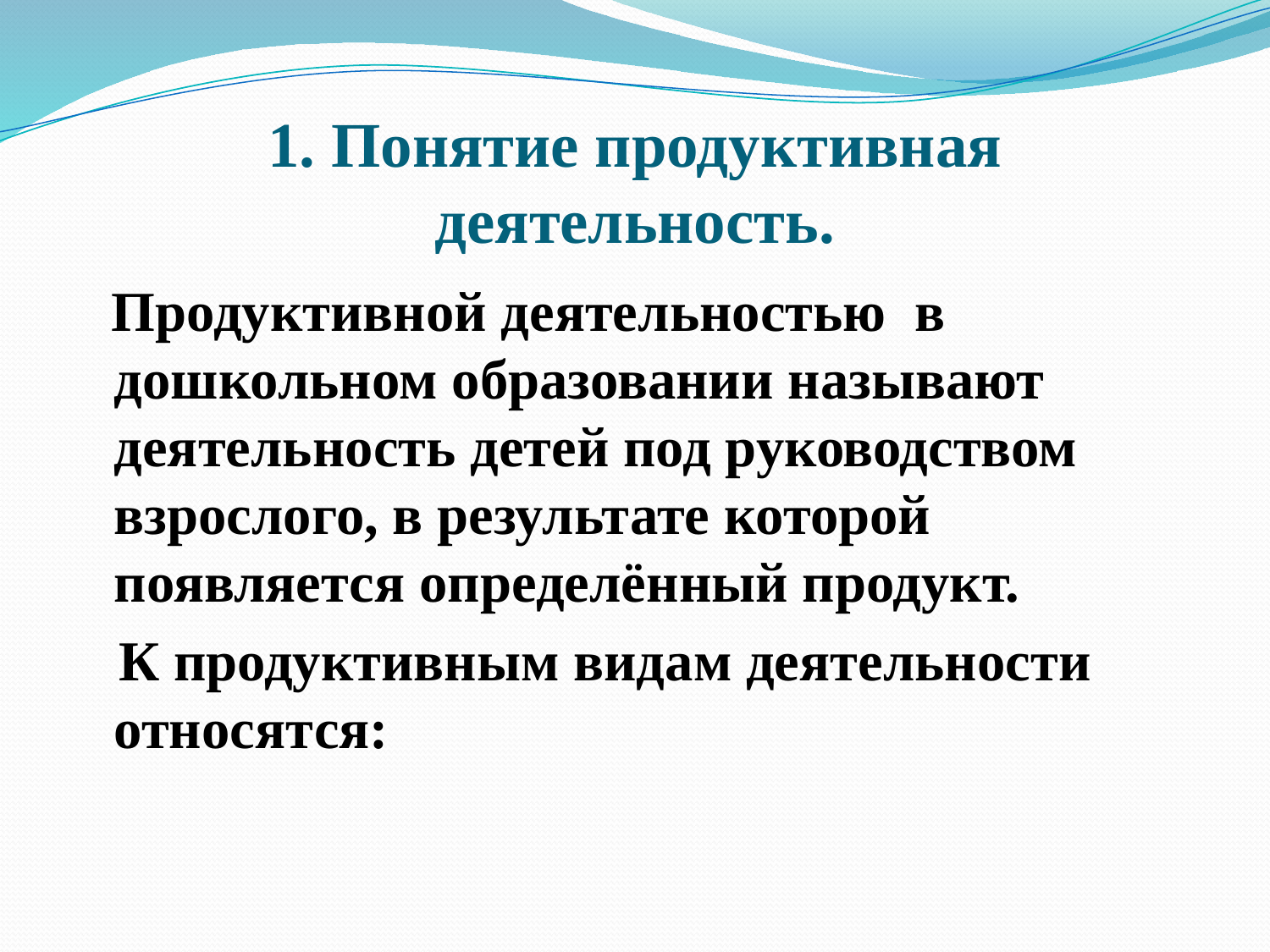

# 1. Понятие продуктивная деятельность.
   Продуктивной деятельностью  в дошкольном образовании называют деятельность детей под руководством взрослого, в результате которой появляется определённый продукт.
   К продуктивным видам деятельности относятся: